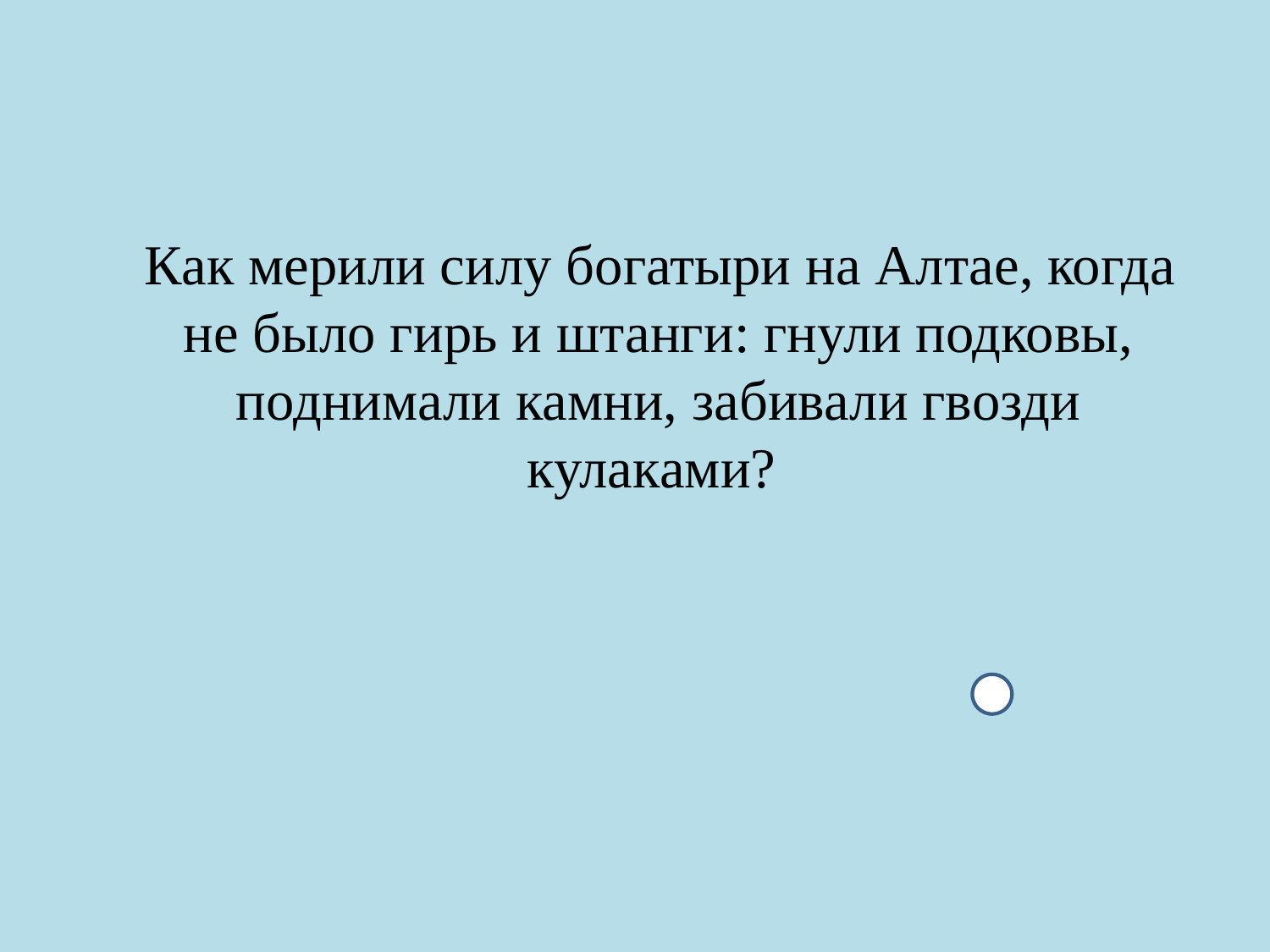

#
    Как мерили силу богатыри на Алтае, когда не было гирь и штанги: гнули подковы, поднимали камни, забивали гвозди кулаками?